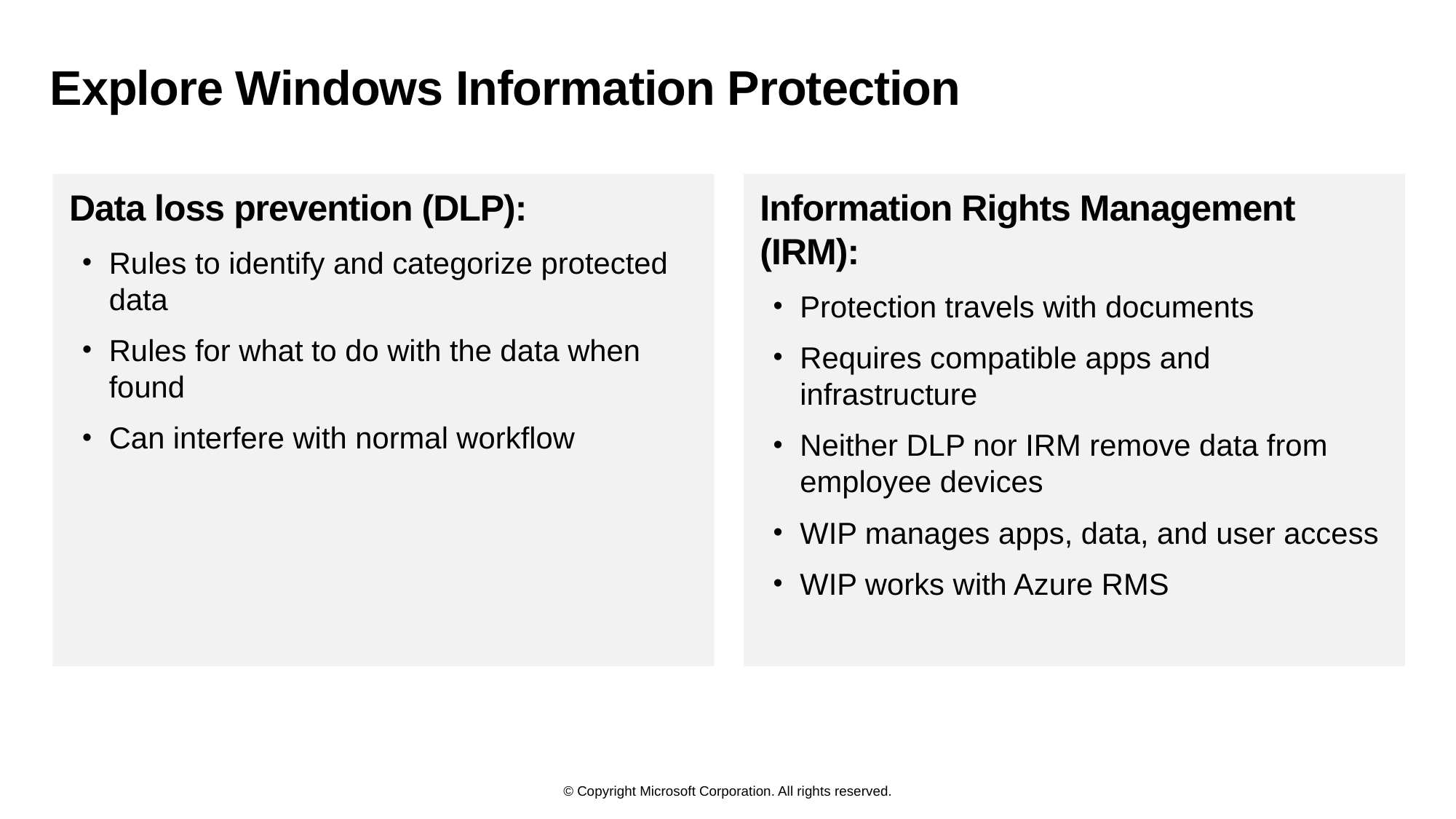

# Explore Windows Information Protection
Data loss prevention (DLP):
Rules to identify and categorize protected data
Rules for what to do with the data when found
Can interfere with normal workflow
Information Rights Management (IRM):
Protection travels with documents
Requires compatible apps and infrastructure
Neither DLP nor IRM remove data from employee devices
WIP manages apps, data, and user access
WIP works with Azure RMS